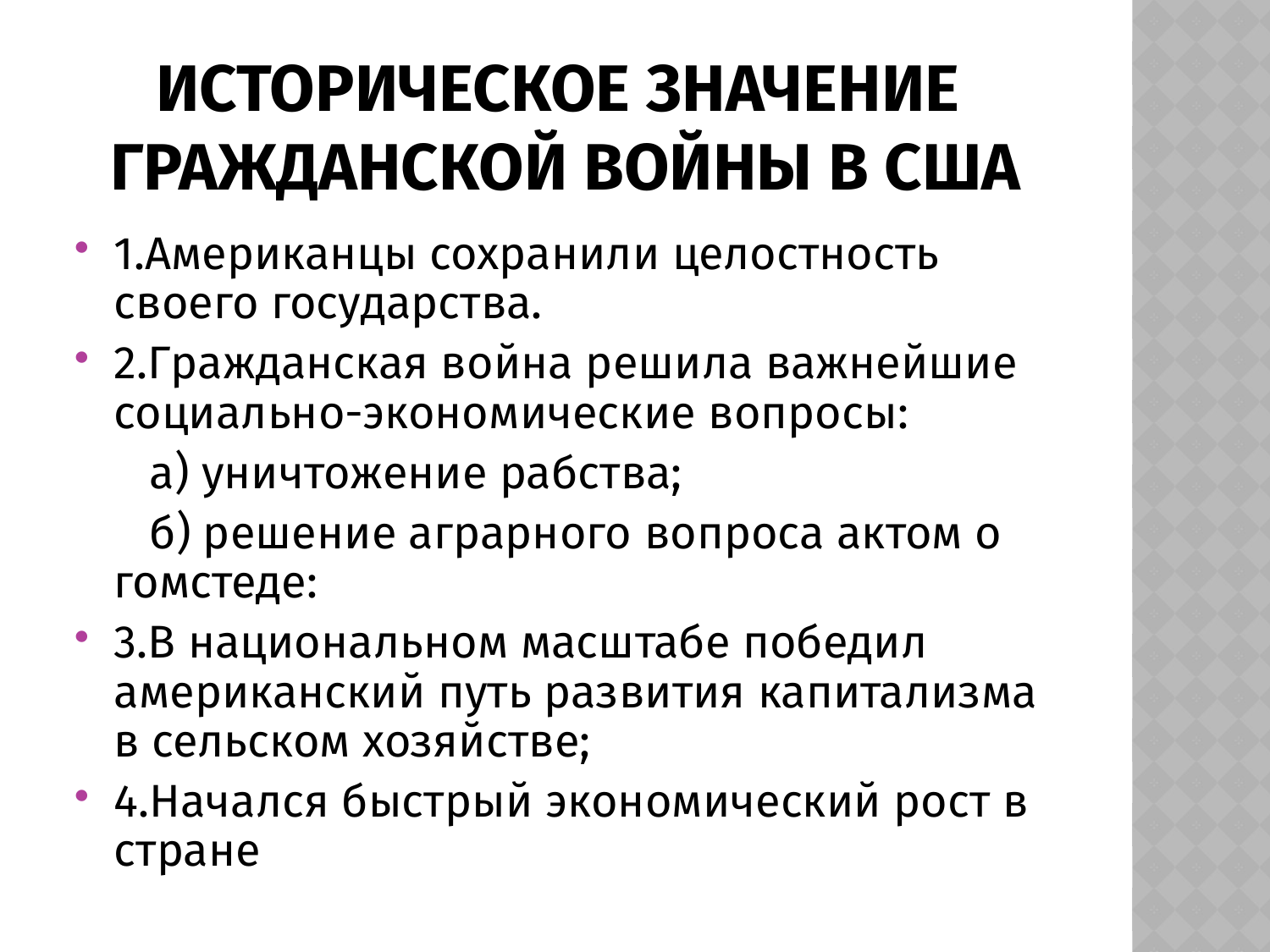

# Историческое значение  Гражданской войны в США
1.Американцы сохранили целостность своего государства.
2.Гражданская война решила важнейшие социально-экономические вопросы:
      а) уничтожение рабства;
      б) решение аграрного вопроса актом о гомстеде:
3.В национальном масштабе победил американский путь развития капитализма в сельском хозяйстве;
4.Начался быстрый экономический рост в стране